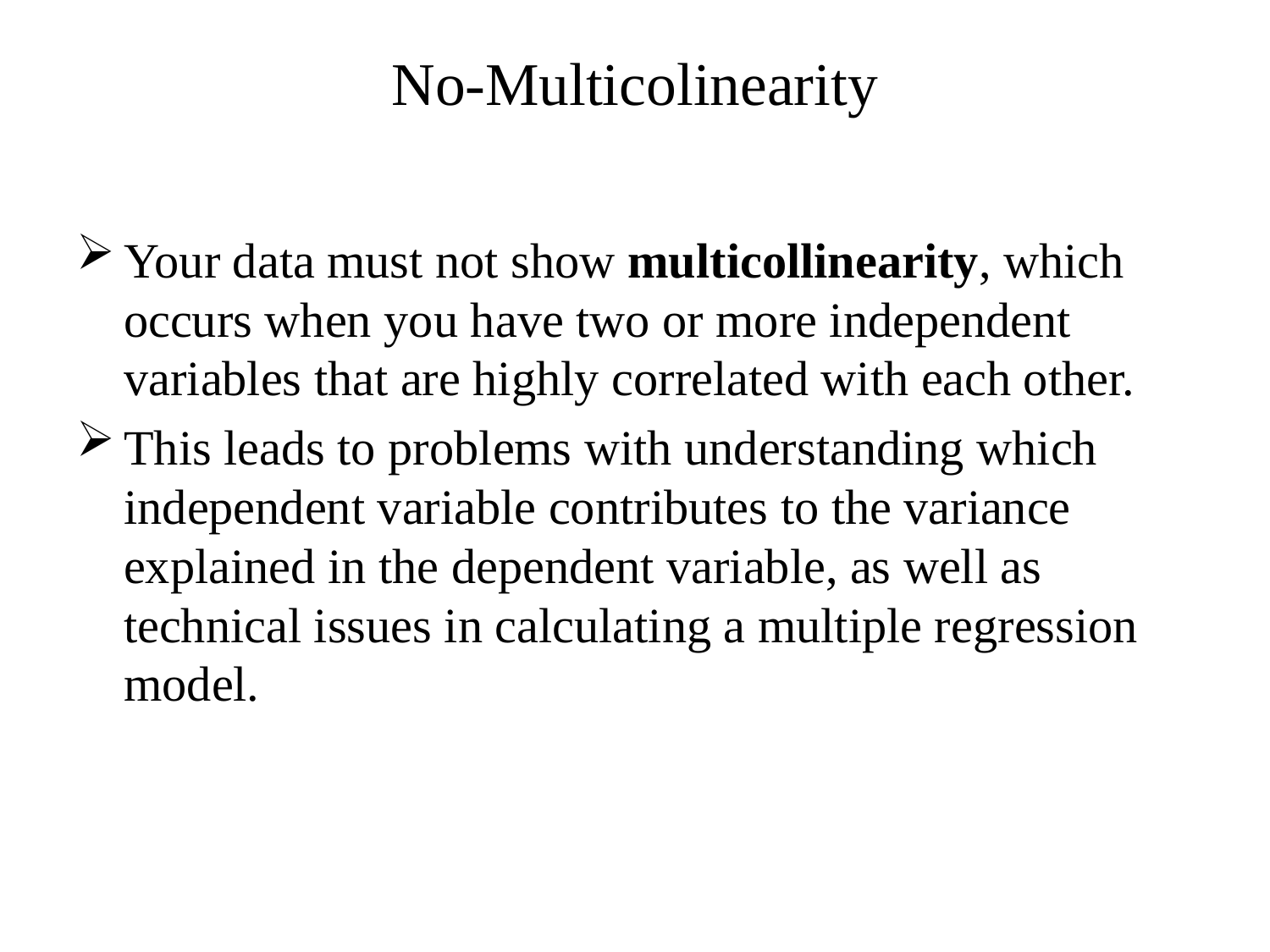

# No-Multicolinearity
Your data must not show multicollinearity, which occurs when you have two or more independent variables that are highly correlated with each other.
This leads to problems with understanding which independent variable contributes to the variance explained in the dependent variable, as well as technical issues in calculating a multiple regression model.